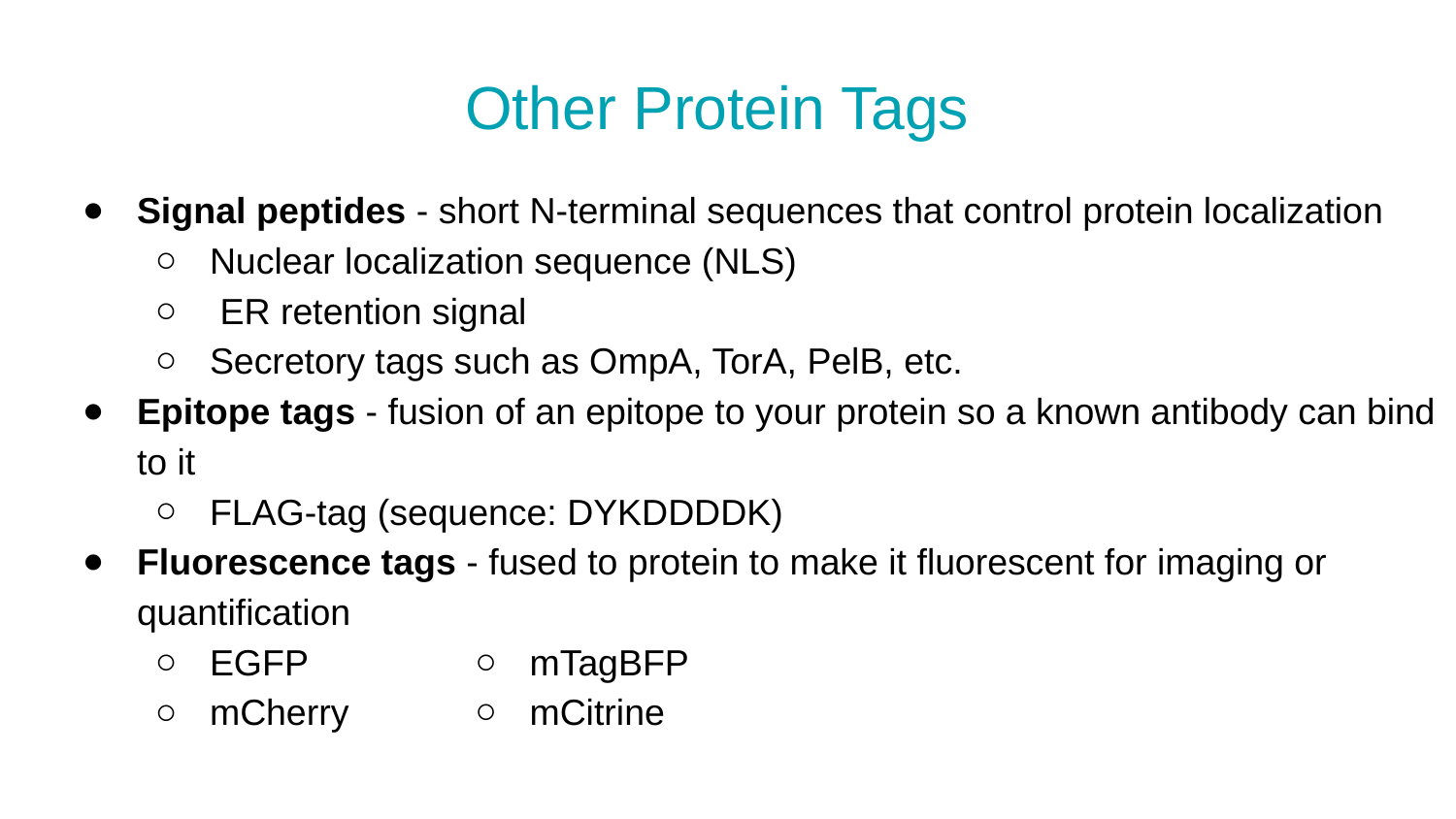

Other Protein Tags
Signal peptides - short N-terminal sequences that control protein localization
Nuclear localization sequence (NLS)
 ER retention signal
Secretory tags such as OmpA, TorA, PelB, etc.
Epitope tags - fusion of an epitope to your protein so a known antibody can bind to it
FLAG-tag (sequence: DYKDDDDK)
Fluorescence tags - fused to protein to make it fluorescent for imaging or quantification
EGFP
mCherry

mTagBFP
mCitrine